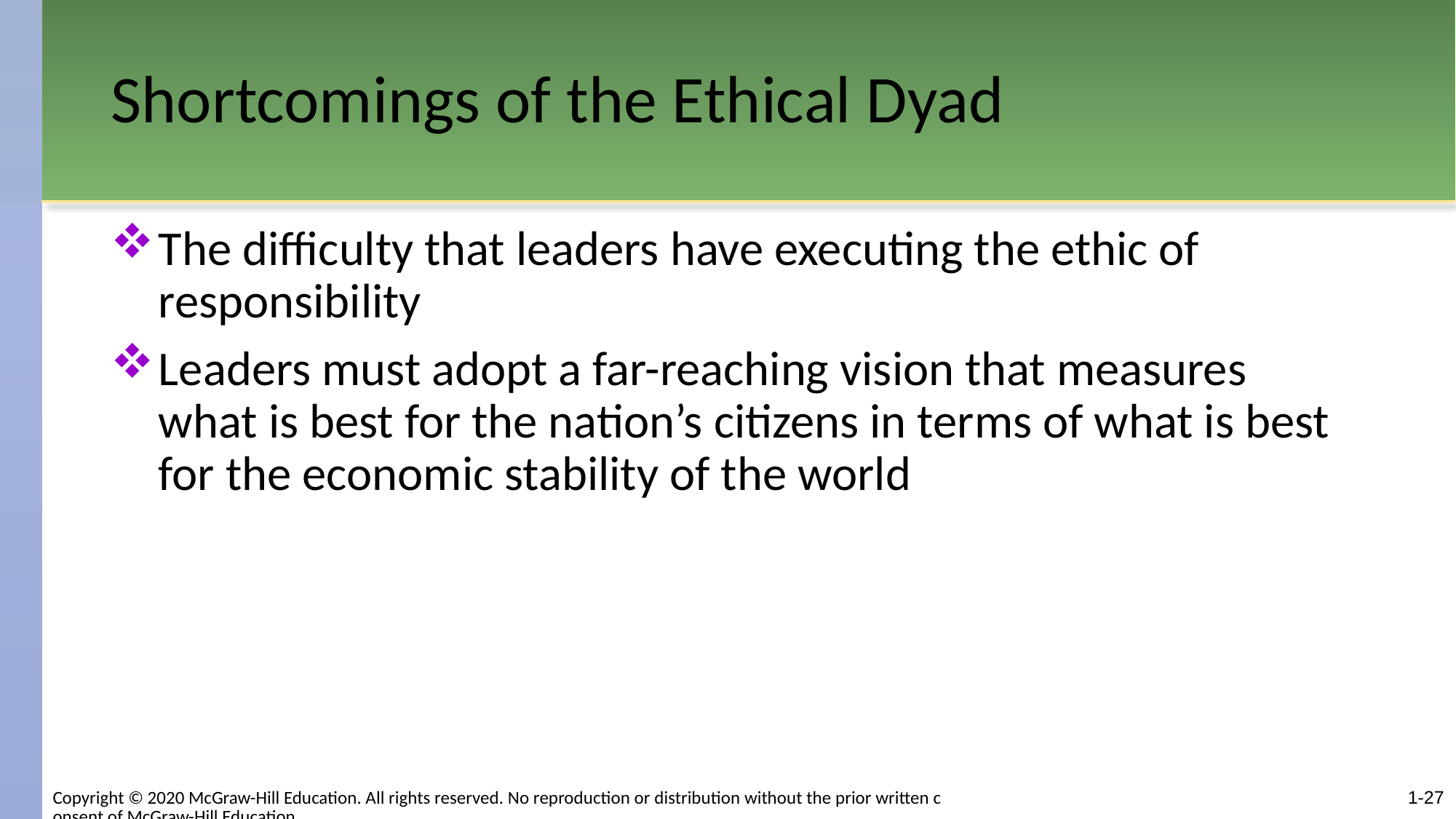

# Shortcomings of the Ethical Dyad
The difficulty that leaders have executing the ethic of responsibility
Leaders must adopt a far-reaching vision that measures what is best for the nation’s citizens in terms of what is best for the economic stability of the world

1-27
Copyright © 2020 McGraw-Hill Education. All rights reserved. No reproduction or distribution without the prior written consent of McGraw-Hill Education.